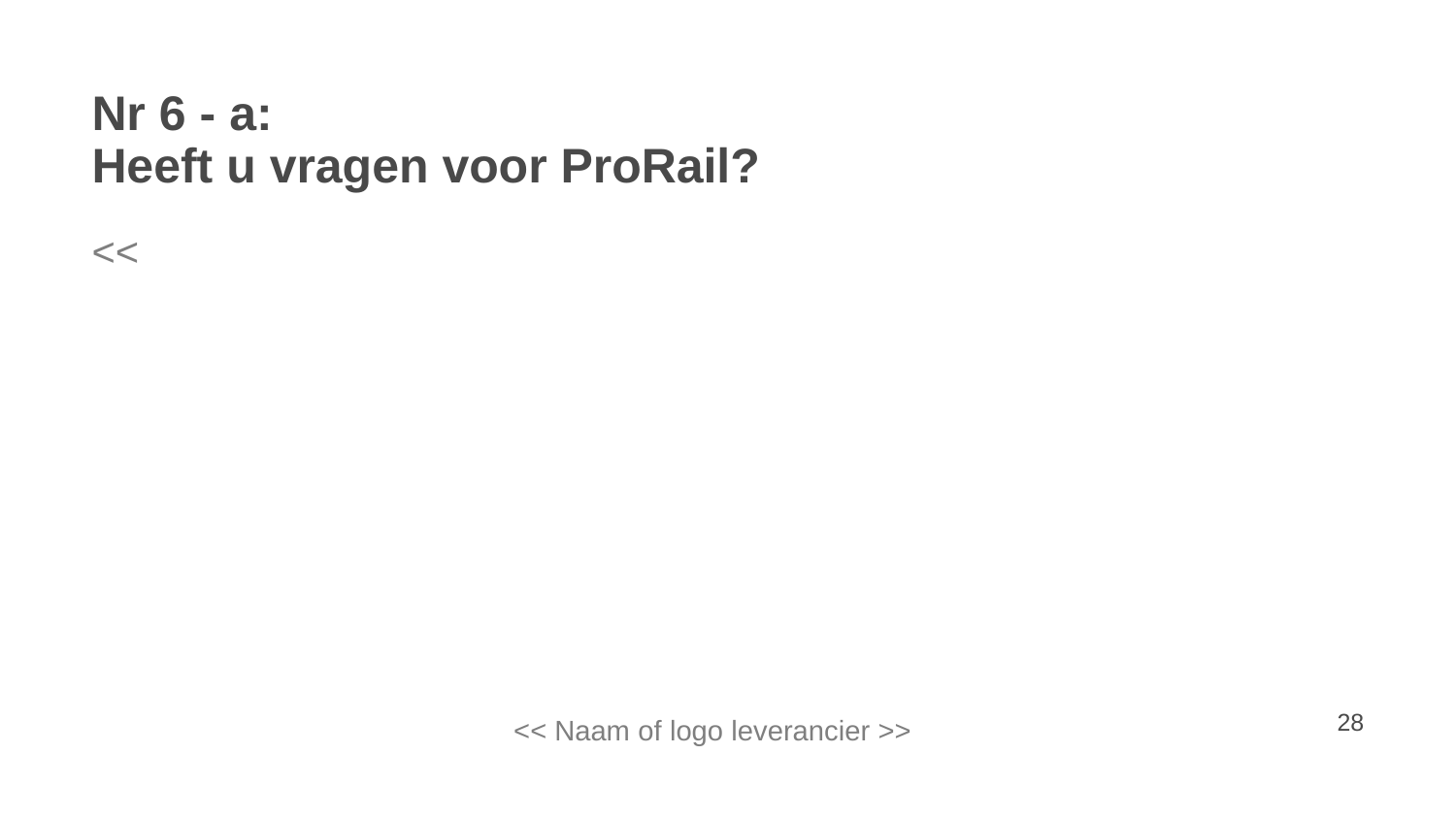

# Nr 6 - a: Heeft u vragen voor ProRail?
<<
<< Naam of logo leverancier >>